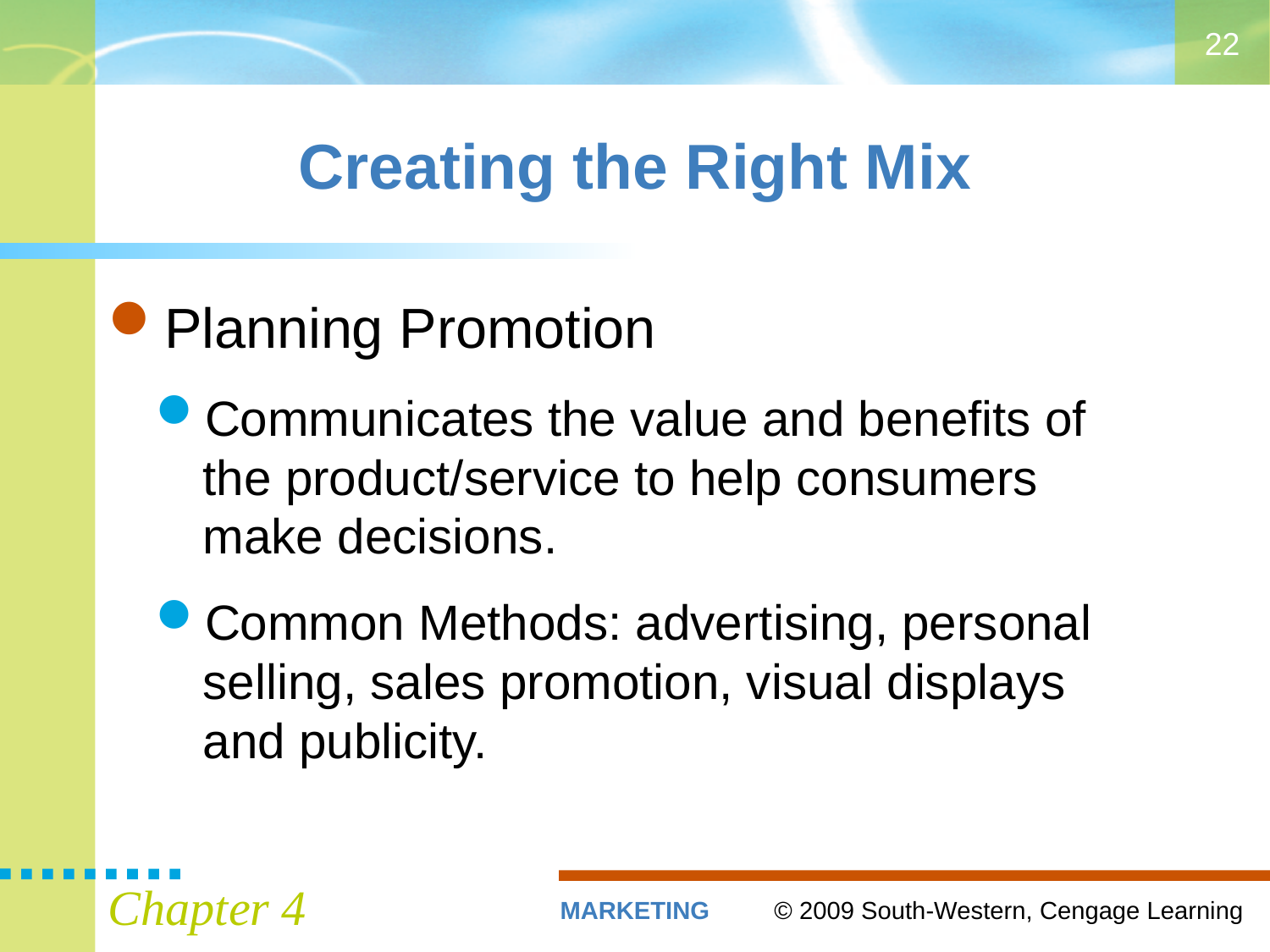

22
# Creating the Right Mix
Planning Promotion
Communicates the value and benefits of the product/service to help consumers make decisions.
Common Methods: advertising, personal selling, sales promotion, visual displays and publicity.
Chapter 4